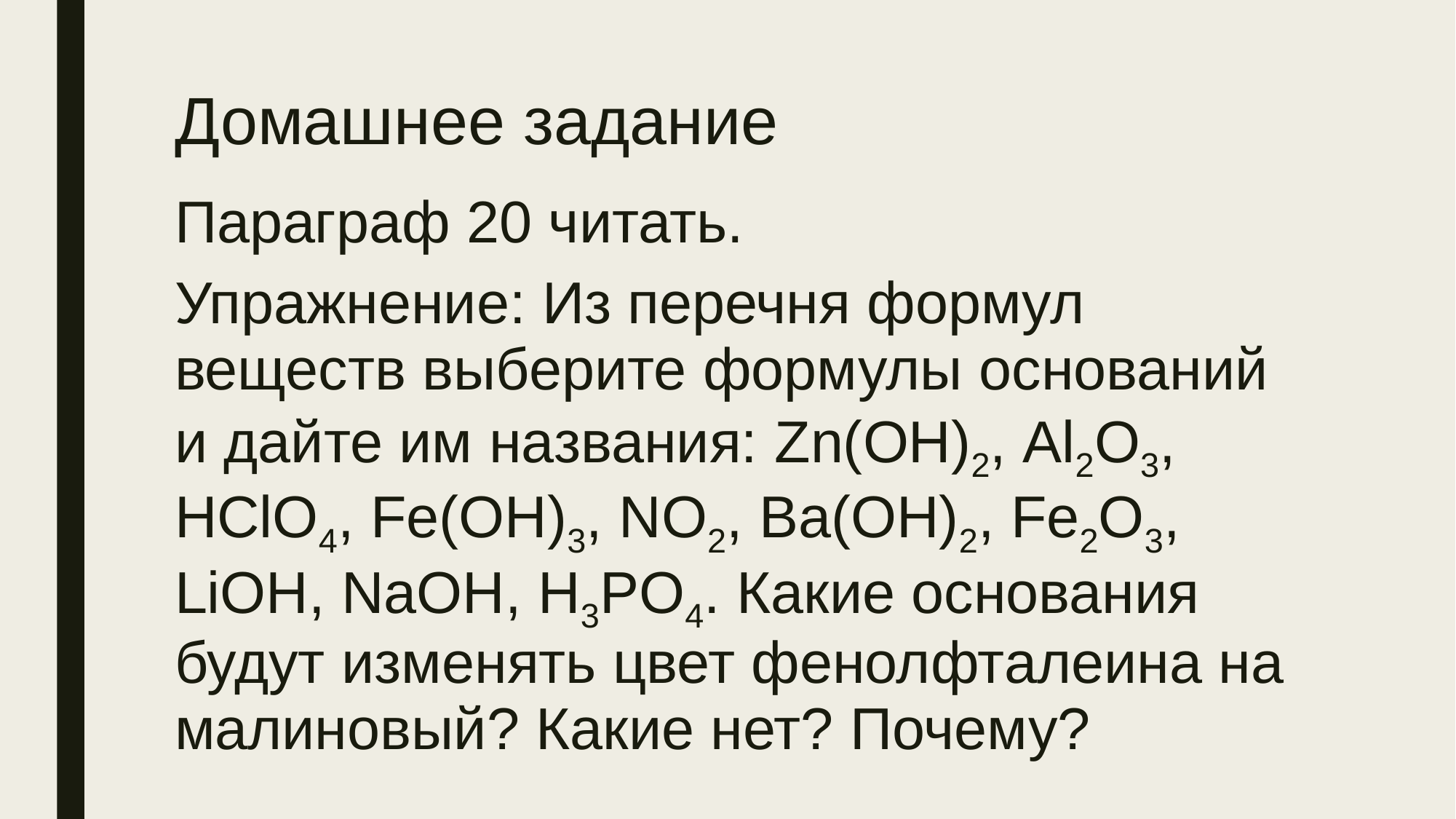

# Домашнее задание
Параграф 20 читать.
Упражнение: Из перечня формул веществ выберите формулы оснований и дайте им названия: Zn(OH)2, Al2O3, HClO4, Fe(OH)3, NO2, Ba(OH)2, Fe2O3, LiOH, NaOH, H3PO4. Какие основания будут изменять цвет фенолфталеина на малиновый? Какие нет? Почему?